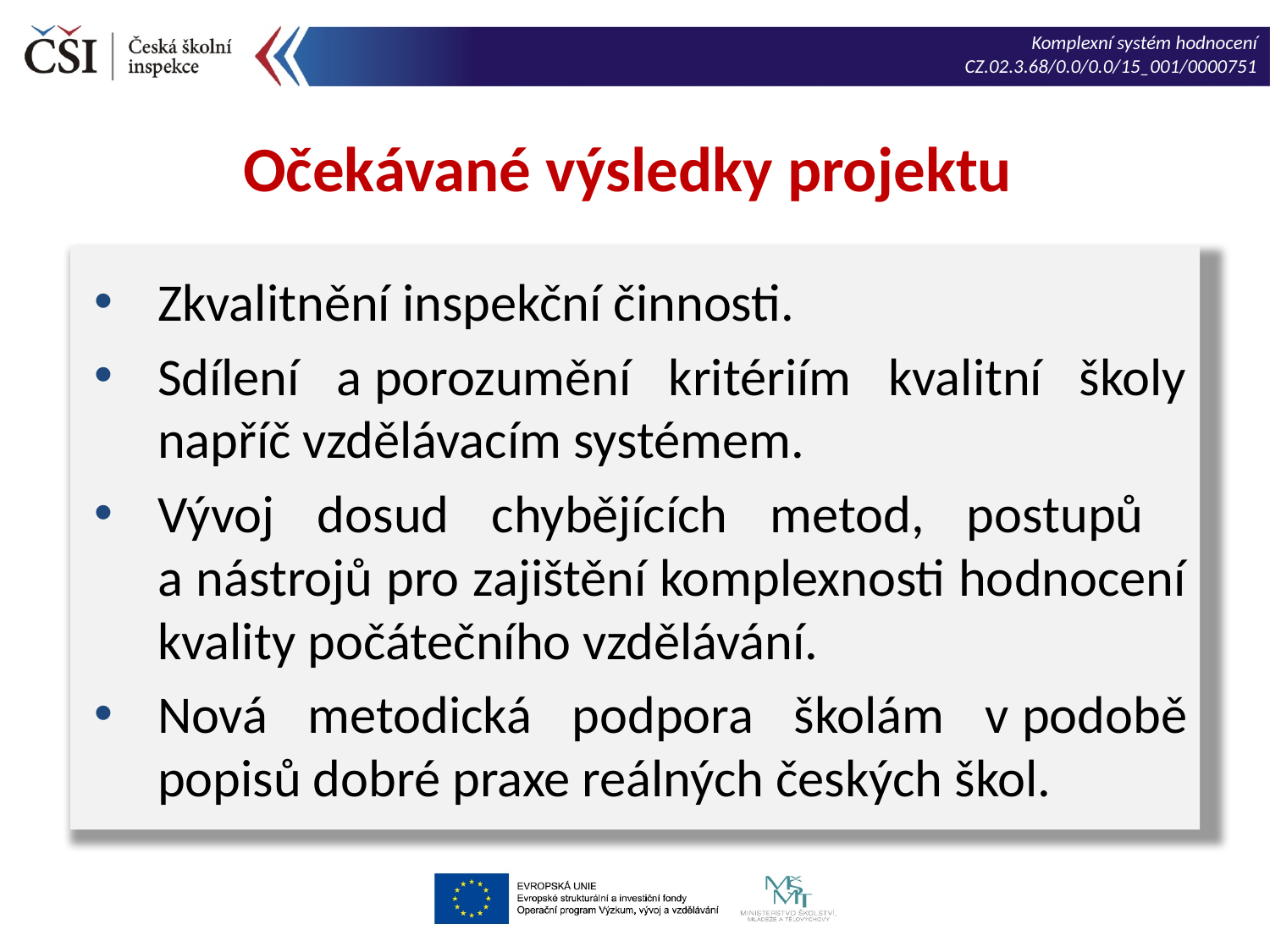

Očekávané výsledky projektu
Zkvalitnění inspekční činnosti.
Sdílení a porozumění kritériím kvalitní školy napříč vzdělávacím systémem.
Vývoj dosud chybějících metod, postupů
a nástrojů pro zajištění komplexnosti hodnocení kvality počátečního vzdělávání.
Nová metodická podpora školám v podobě popisů dobré praxe reálných českých škol.